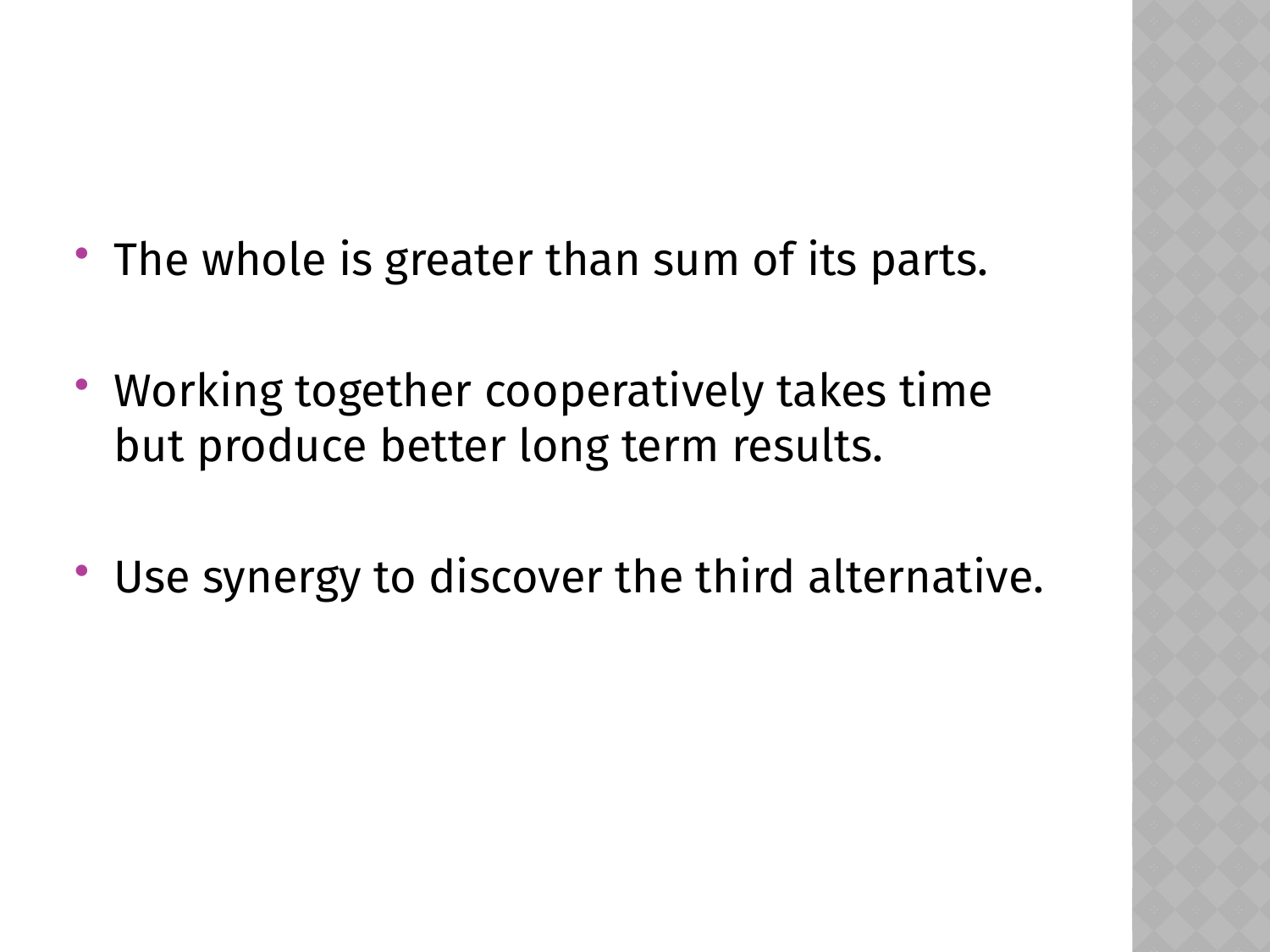

#
The whole is greater than sum of its parts.

Working together cooperatively takes time but produce better long term results.

Use synergy to discover the third alternative.